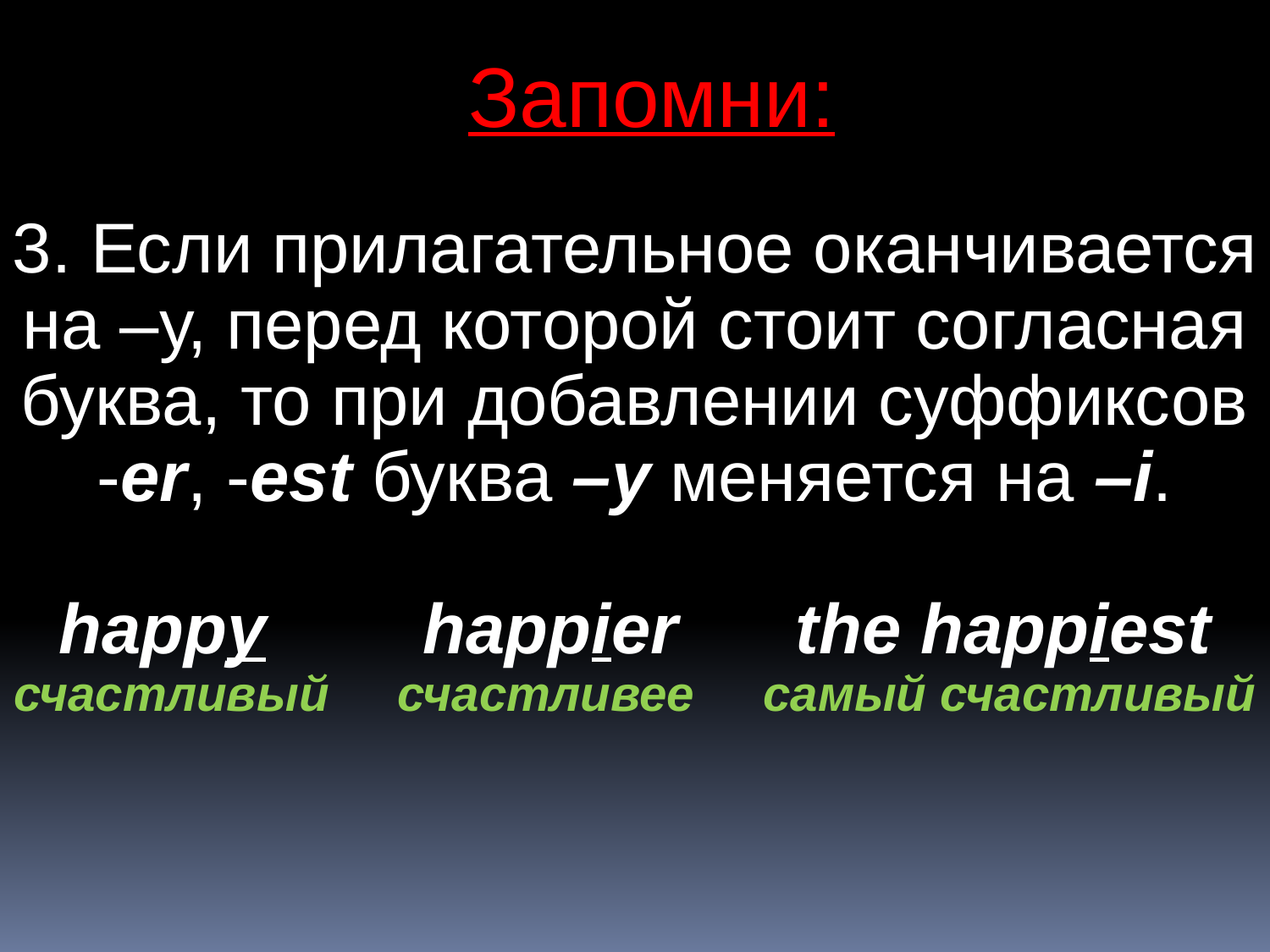

Запомни:
3. Если прилагательное оканчивается на –у, перед которой стоит согласная буква, то при добавлении суффиксов -er, -est буква –у меняется на –i.

happy        happier      the happiest
счастливый     счастливее     самый счастливый